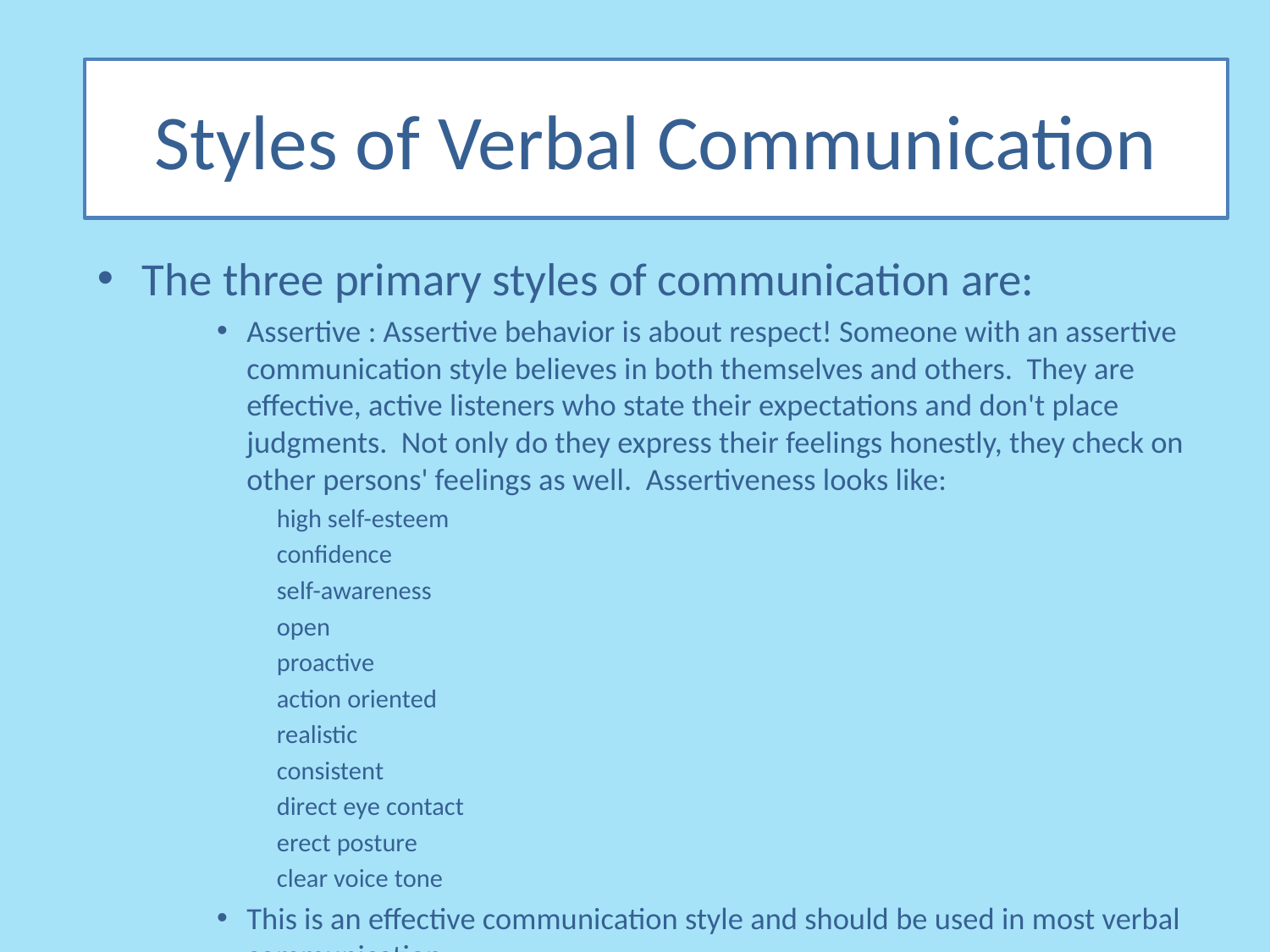

Styles of Verbal Communication
The three primary styles of communication are:
Assertive : Assertive behavior is about respect! Someone with an assertive communication style believes in both themselves and others.  They are effective, active listeners who state their expectations and don't place judgments.  Not only do they express their feelings honestly, they check on other persons' feelings as well.  Assertiveness looks like:
	high self-esteem
	confidence
	self-awareness
	open
	proactive
	action oriented
	realistic
	consistent
	direct eye contact
	erect posture
	clear voice tone
This is an effective communication style and should be used in most verbal communication.